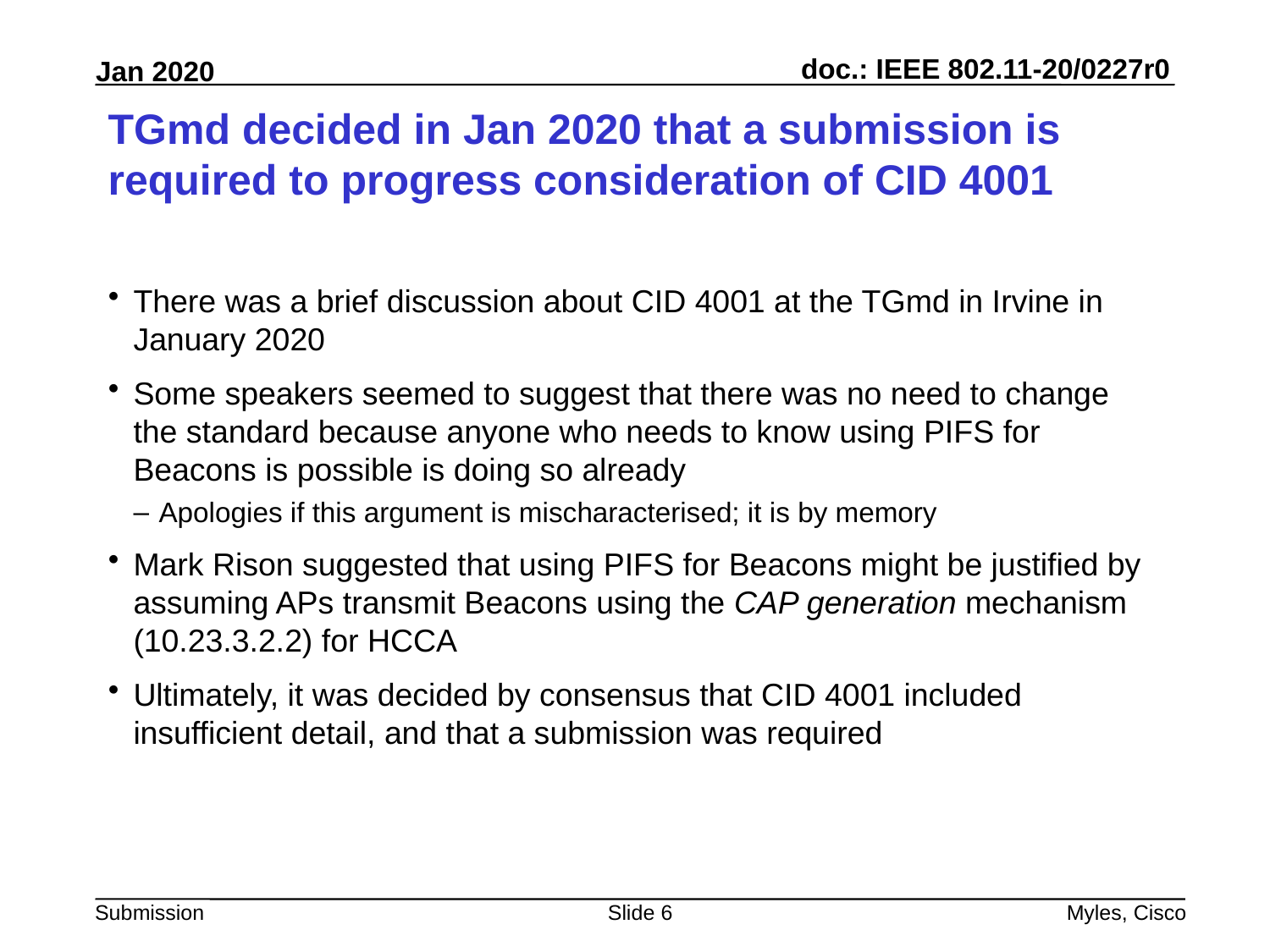

# TGmd decided in Jan 2020 that a submission is required to progress consideration of CID 4001
There was a brief discussion about CID 4001 at the TGmd in Irvine in January 2020
Some speakers seemed to suggest that there was no need to change the standard because anyone who needs to know using PIFS for Beacons is possible is doing so already
Apologies if this argument is mischaracterised; it is by memory
Mark Rison suggested that using PIFS for Beacons might be justified by assuming APs transmit Beacons using the CAP generation mechanism (10.23.3.2.2) for HCCA
Ultimately, it was decided by consensus that CID 4001 included insufficient detail, and that a submission was required
Slide 6
Myles, Cisco